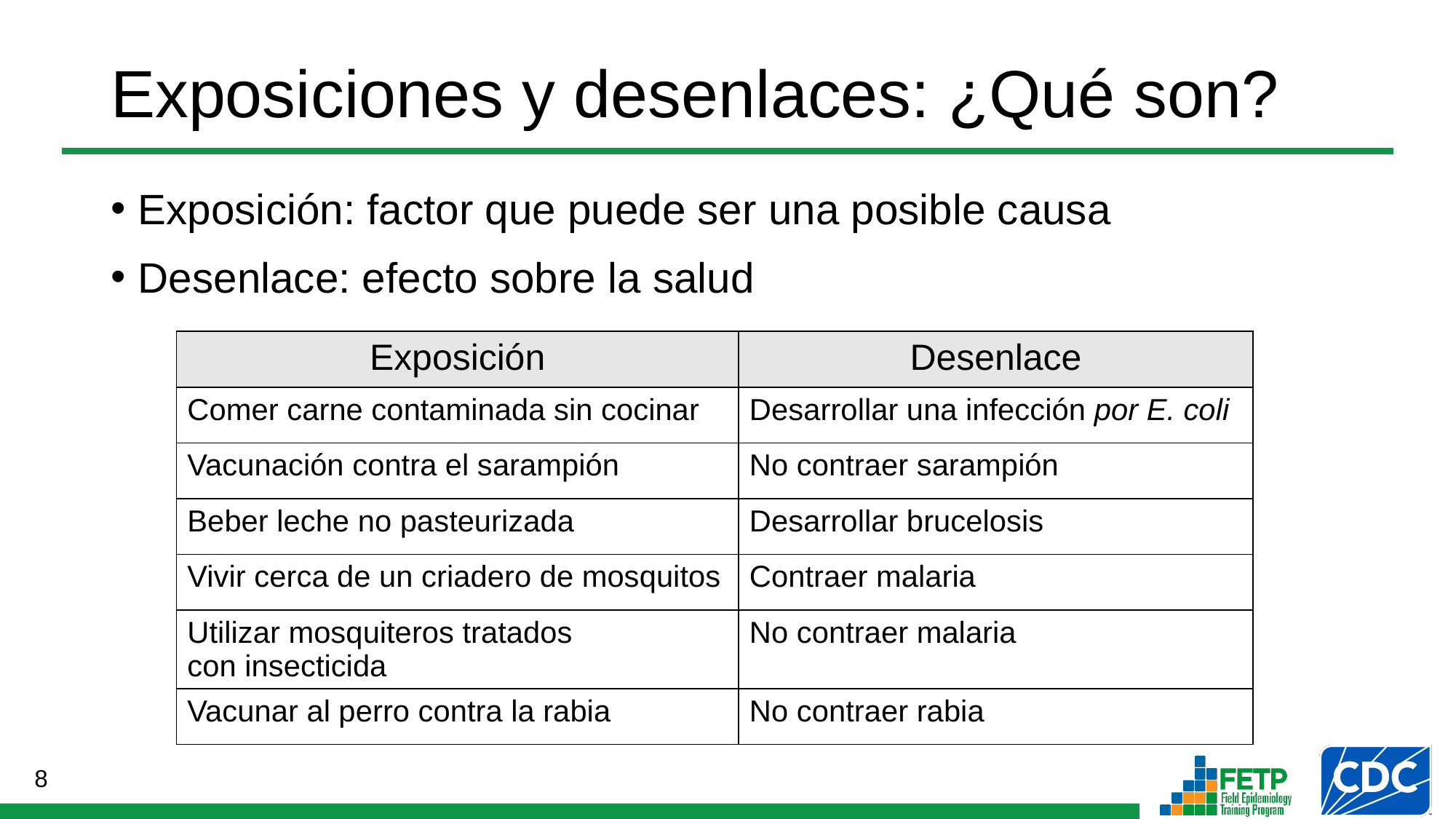

Exposiciones y desenlaces: ¿Qué son?
Exposición: factor que puede ser una posible causa
Desenlace: efecto sobre la salud

| Exposición | Desenlace |
| --- | --- |
| Comer carne contaminada sin cocinar | Desarrollar una infección por E. coli |
| Vacunación contra el sarampión | No contraer sarampión |
| Beber leche no pasteurizada | Desarrollar brucelosis |
| Vivir cerca de un criadero de mosquitos | Contraer malaria |
| Utilizar mosquiteros tratados con insecticida | No contraer malaria |
| Vacunar al perro contra la rabia | No contraer rabia |